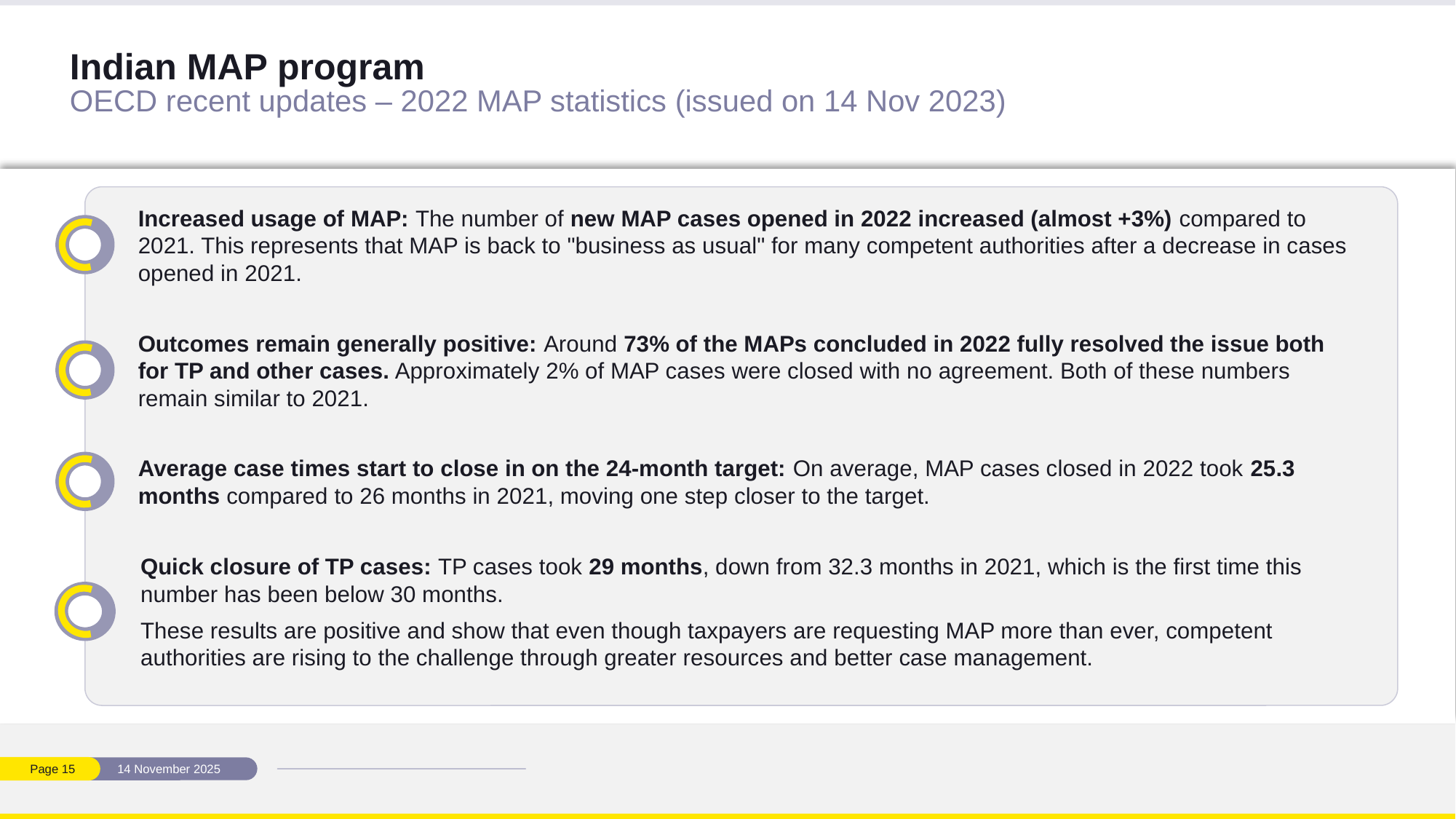

# Indian MAP program OECD recent updates – 2022 MAP statistics (issued on 14 Nov 2023)

Increased usage of MAP: The number of new MAP cases opened in 2022 increased (almost +3%) compared to 2021. This represents that MAP is back to "business as usual" for many competent authorities after a decrease in cases opened in 2021.

Outcomes remain generally positive: Around 73% of the MAPs concluded in 2022 fully resolved the issue both for TP and other cases. Approximately 2% of MAP cases were closed with no agreement. Both of these numbers remain similar to 2021.

Average case times start to close in on the 24-month target: On average, MAP cases closed in 2022 took 25.3 months compared to 26 months in 2021, moving one step closer to the target.

Quick closure of TP cases: TP cases took 29 months, down from 32.3 months in 2021, which is the first time this number has been below 30 months.
These results are positive and show that even though taxpayers are requesting MAP more than ever, competent authorities are rising to the challenge through greater resources and better case management.